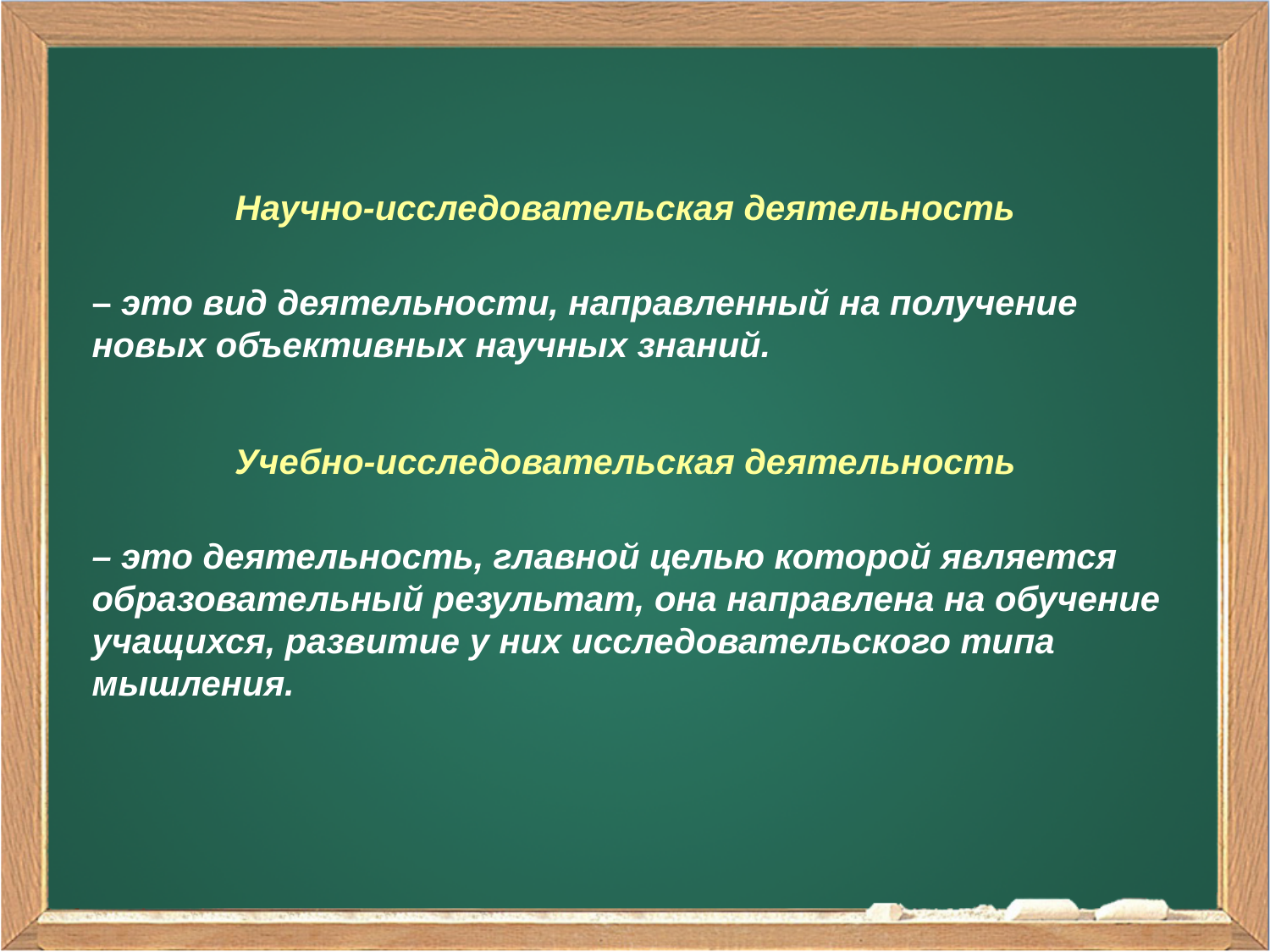

Научно-исследовательская деятельность
– это вид деятельности, направленный на получение новых объективных научных знаний.
Учебно-исследовательская деятельность
– это деятельность, главной целью которой является образовательный результат, она направлена на обучение учащихся, развитие у них исследовательского типа мышления.